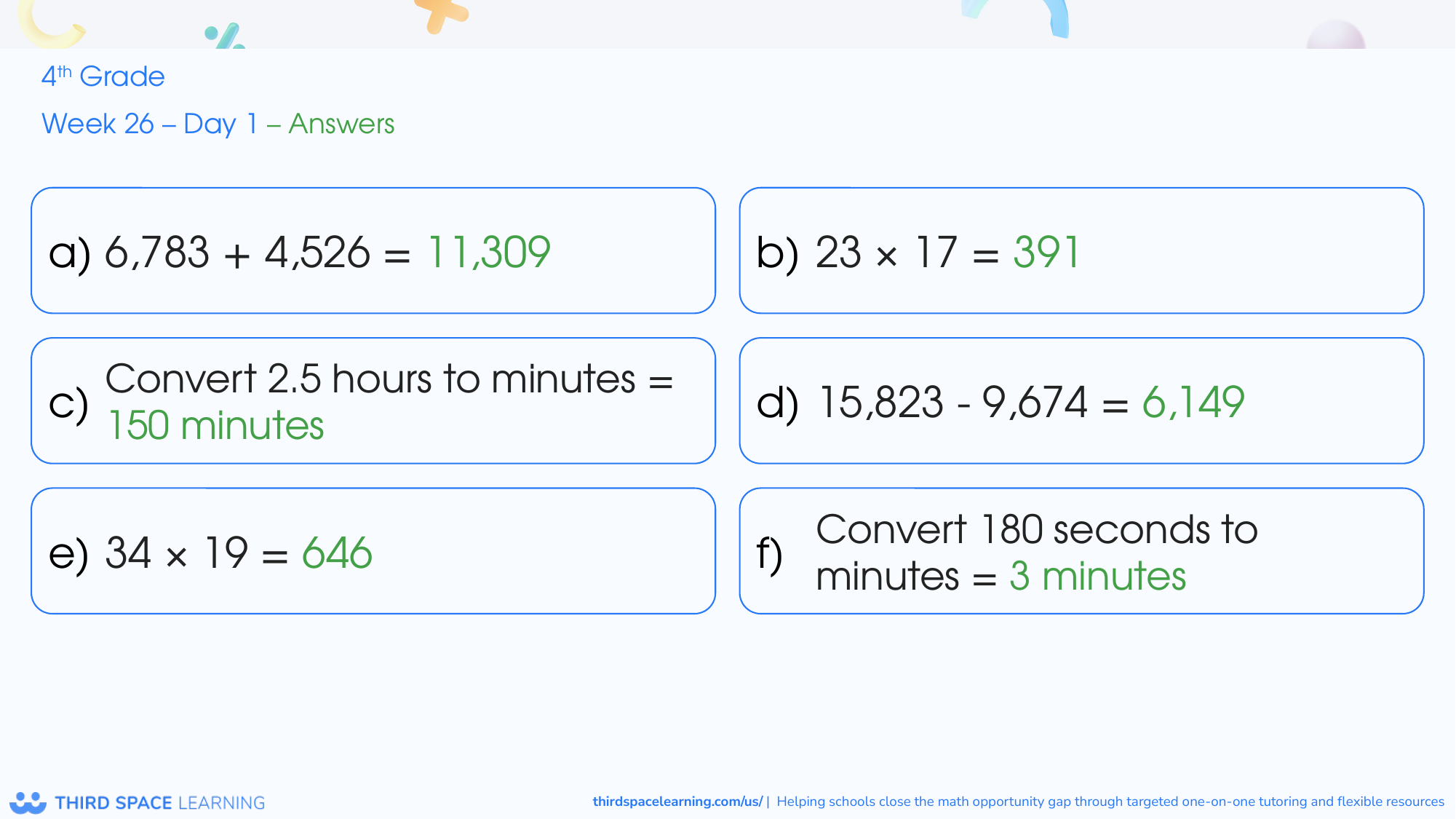

4th Grade
Week 26 – Day 1 – Answers
6,783 + 4,526 = 11,309
23 × 17 = 391
Convert 2.5 hours to minutes = 150 minutes
15,823 - 9,674 = 6,149
34 × 19 = 646
Convert 180 seconds to minutes = 3 minutes